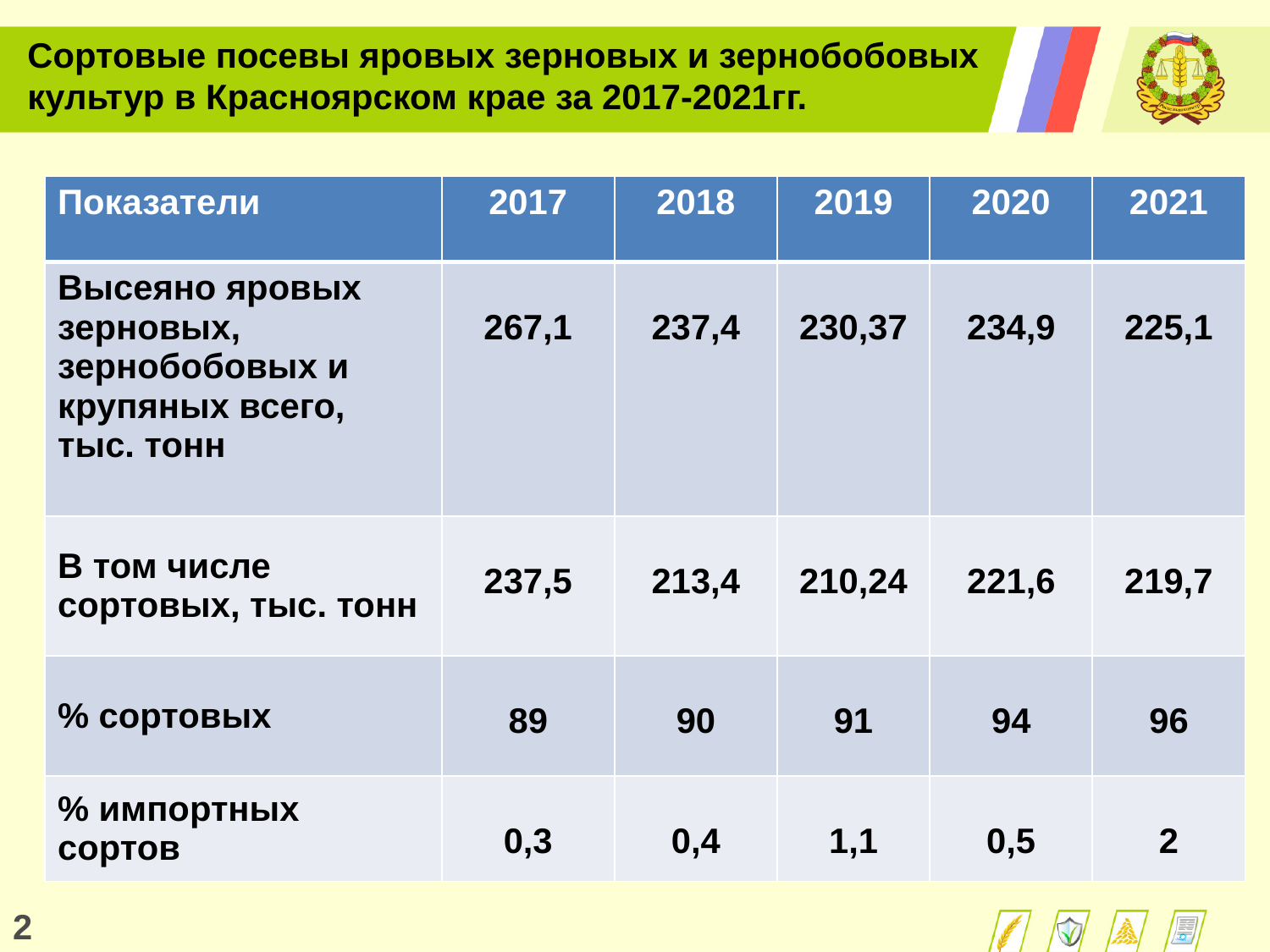

Сортовые посевы яровых зерновых и зернобобовых
культур в Красноярском крае за 2017-2021гг.

| Показатели | 2017 | 2018 | 2019 | 2020 | 2021 |
| --- | --- | --- | --- | --- | --- |
| Высеяно яровых зерновых, зернобобовых и крупяных всего, тыс. тонн | 267,1 | 237,4 | 230,37 | 234,9 | 225,1 |
| В том числе сортовых, тыс. тонн | 237,5 | 213,4 | 210,24 | 221,6 | 219,7 |
| % сортовых | 89 | 90 | 91 | 94 | 96 |
| % импортных сортов | 0,3 | 0,4 | 1,1 | 0,5 | 2 |
2